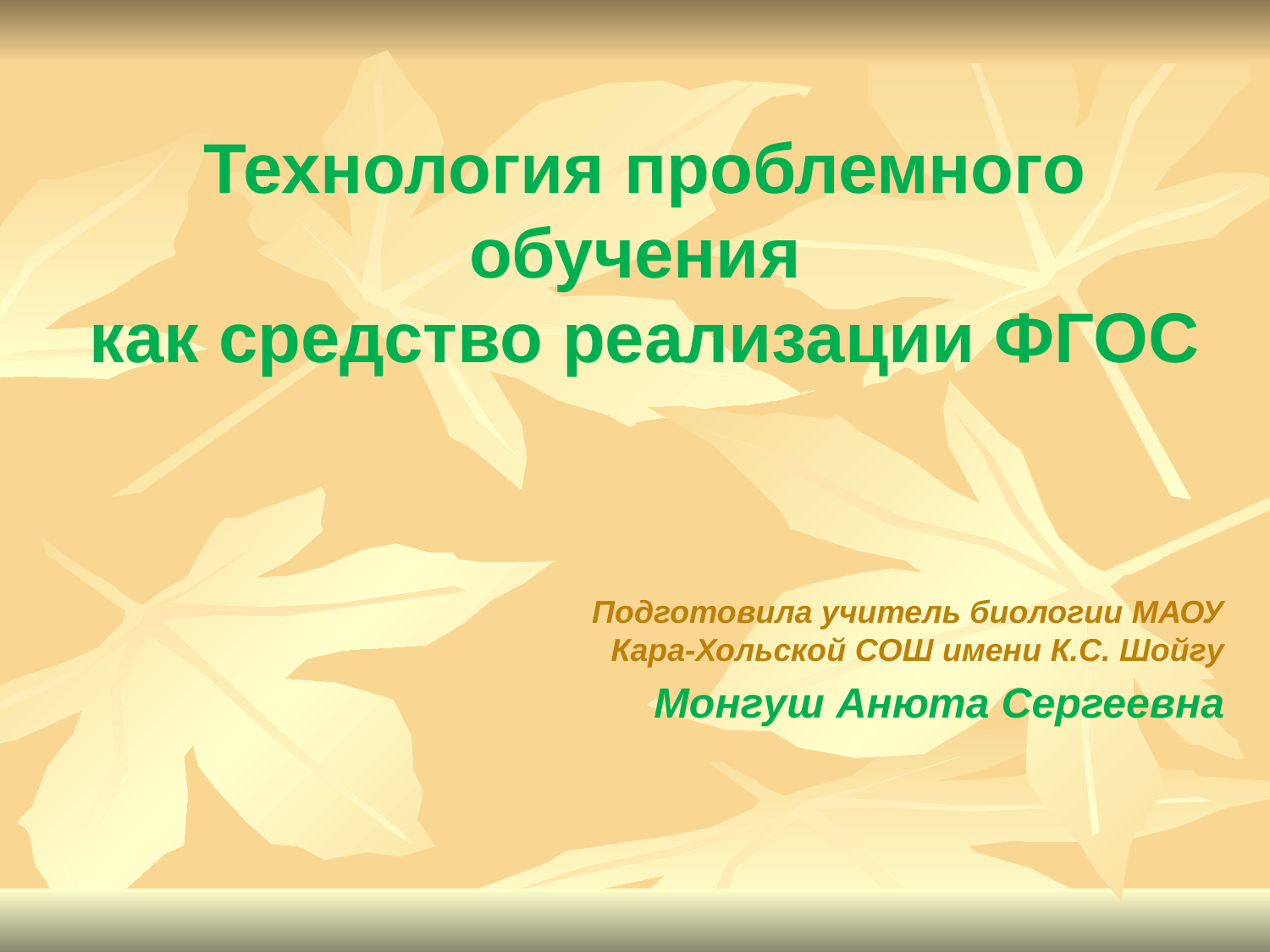

# Технология проблемного обучения как средство реализации ФГОС
Подготовила учитель биологии МАОУ Кара-Хольской СОШ имени К.С. Шойгу
Монгуш Анюта Сергеевна